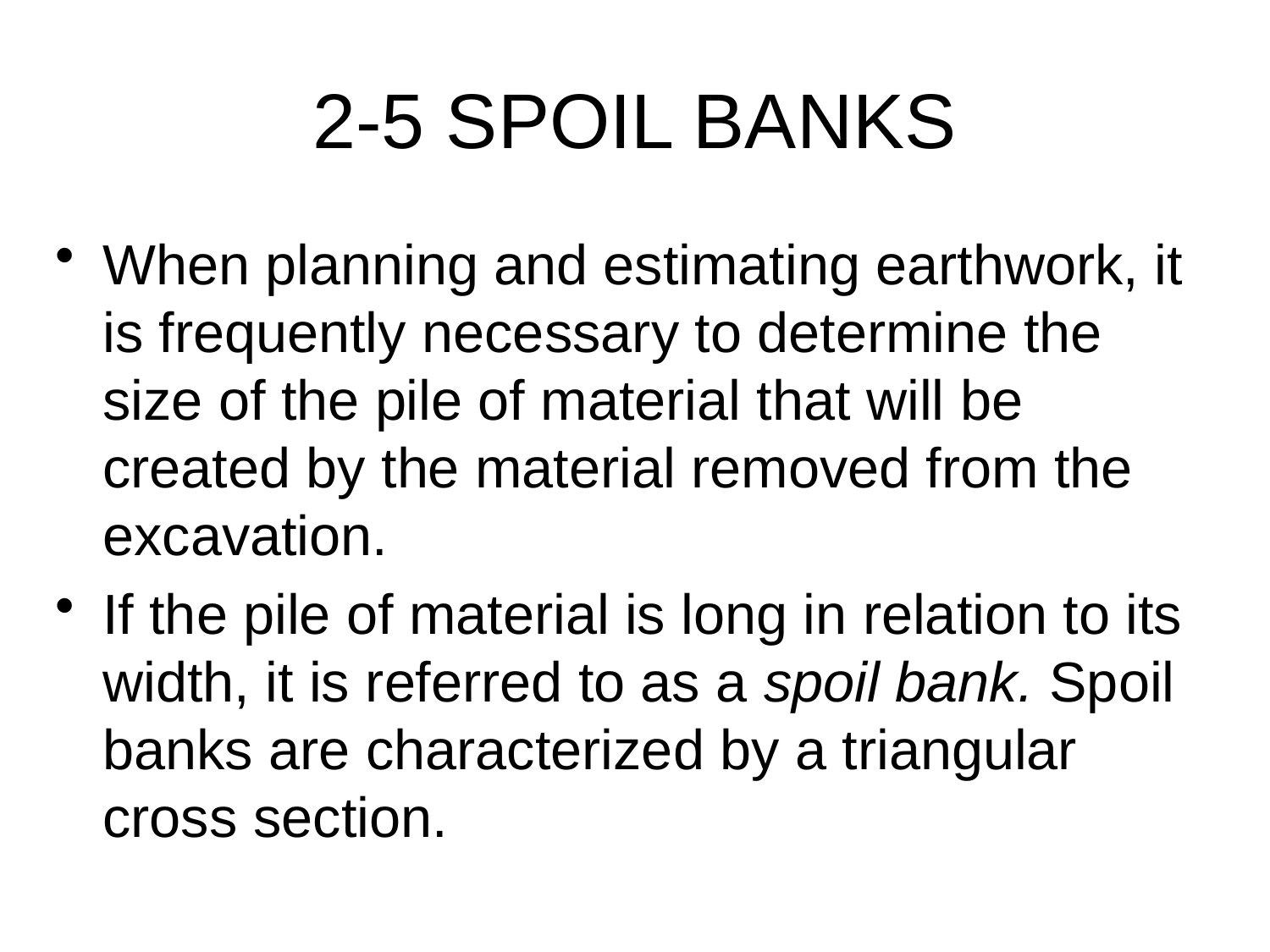

# 2-5 SPOIL BANKS
When planning and estimating earthwork, it is frequently necessary to determine the size of the pile of material that will be created by the material removed from the excavation.
If the pile of material is long in relation to its width, it is referred to as a spoil bank. Spoil banks are characterized by a triangular cross section.